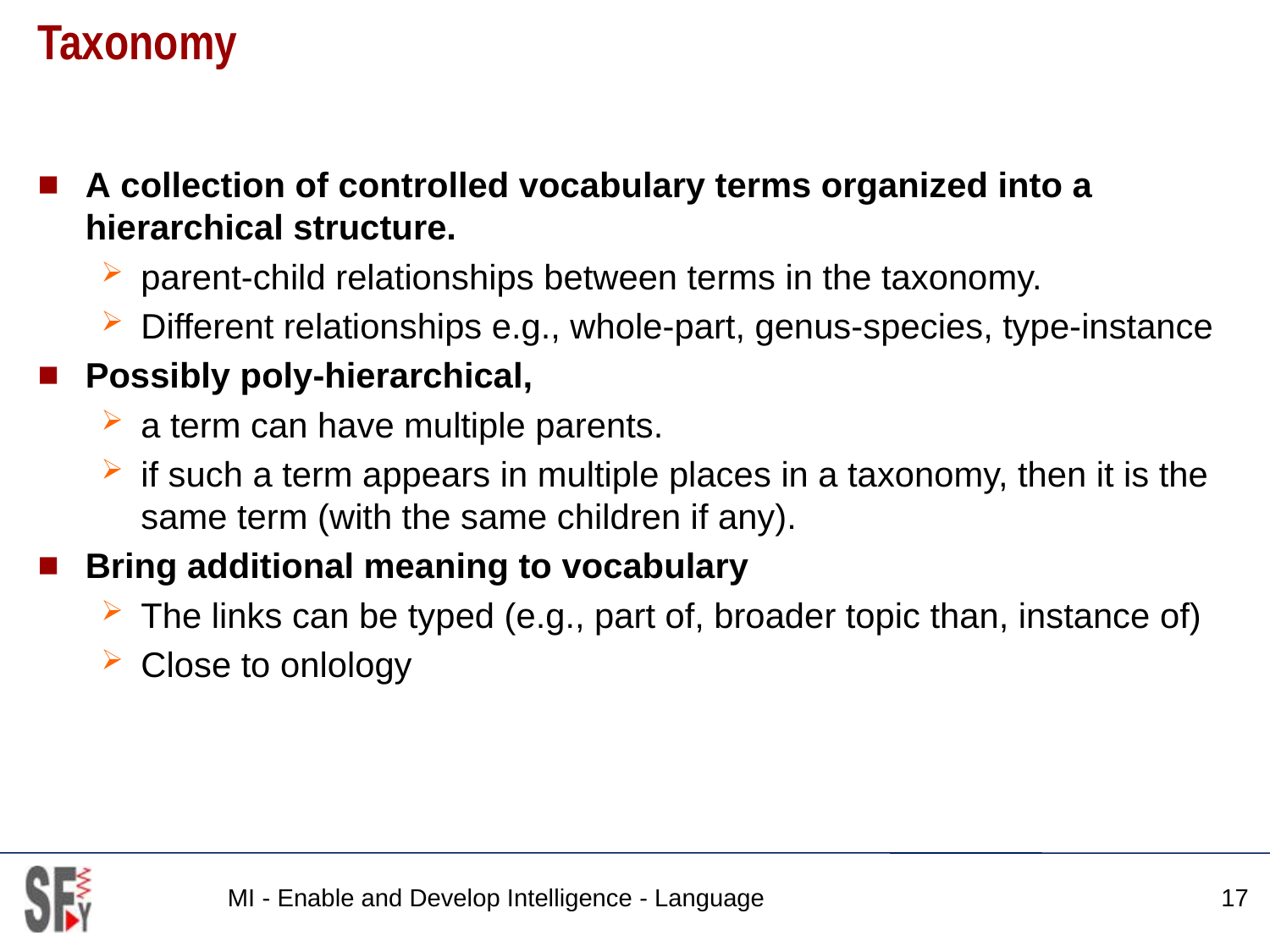

# Taxonomy
A collection of controlled vocabulary terms organized into a hierarchical structure.
parent-child relationships between terms in the taxonomy.
Different relationships e.g., whole-part, genus-species, type-instance
Possibly poly-hierarchical,
a term can have multiple parents.
if such a term appears in multiple places in a taxonomy, then it is the same term (with the same children if any).
Bring additional meaning to vocabulary
The links can be typed (e.g., part of, broader topic than, instance of)
Close to onlology

MI - Enable and Develop Intelligence - Language
17